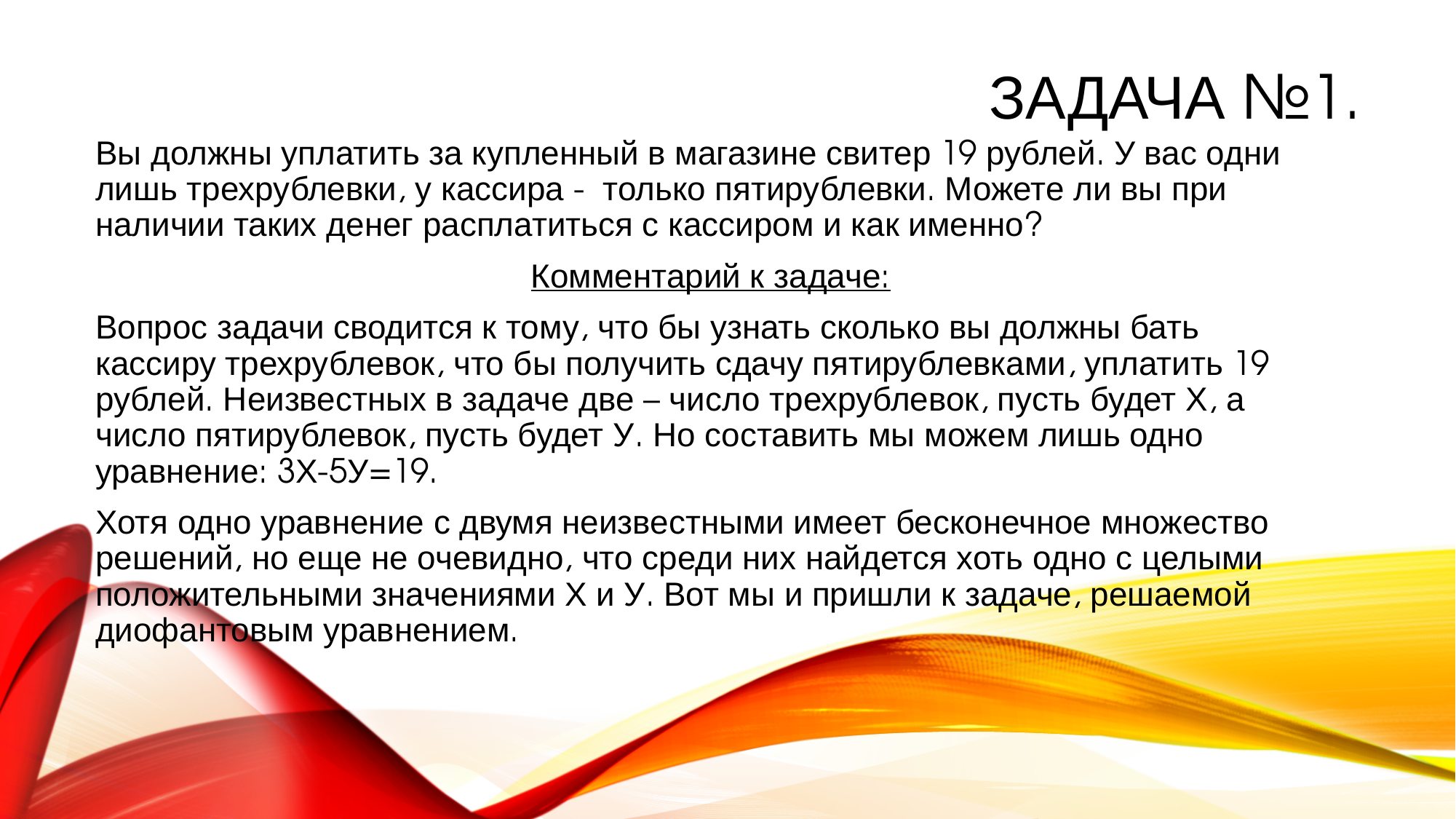

# Задача №1.
Вы должны уплатить за купленный в магазине свитер 19 рублей. У вас одни лишь трехрублевки, у кассира -  только пятирублевки. Можете ли вы при наличии таких денег расплатиться с кассиром и как именно?
Комментарий к задаче:
Вопрос задачи сводится к тому, что бы узнать сколько вы должны бать кассиру трехрублевок, что бы получить сдачу пятирублевками, уплатить 19 рублей. Неизвестных в задаче две – число трехрублевок, пусть будет Х, а число пятирублевок, пусть будет У. Но составить мы можем лишь одно уравнение: 3Х-5У=19.
Хотя одно уравнение с двумя неизвестными имеет бесконечное множество решений, но еще не очевидно, что среди них найдется хоть одно с целыми положительными значениями Х и У. Вот мы и пришли к задаче, решаемой диофантовым уравнением.